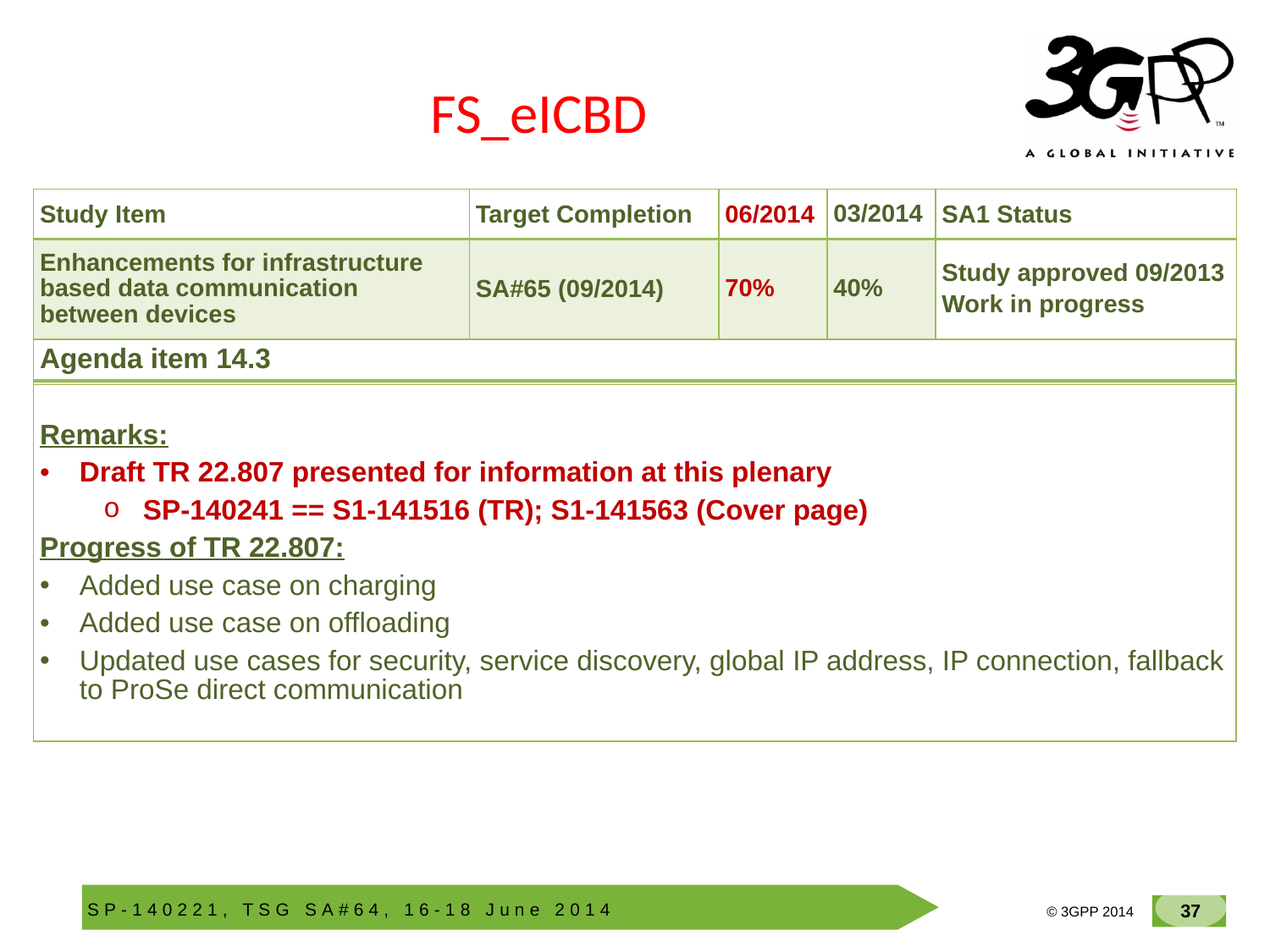

# FS_eICBD
| Study Item | Target Completion | 06/2014 | 03/2014 | SA1 Status |
| --- | --- | --- | --- | --- |
| Enhancements for infrastructure based data communication between devices | SA#65 (09/2014) | 70% | 40% | Study approved 09/2013 Work in progress |
| Agenda item 14.3 |
| --- |
|  |
| Remarks: Draft TR 22.807 presented for information at this plenary SP-140241 == S1-141516 (TR); S1-141563 (Cover page) Progress of TR 22.807: Added use case on charging Added use case on offloading Updated use cases for security, service discovery, global IP address, IP connection, fallback to ProSe direct communication |